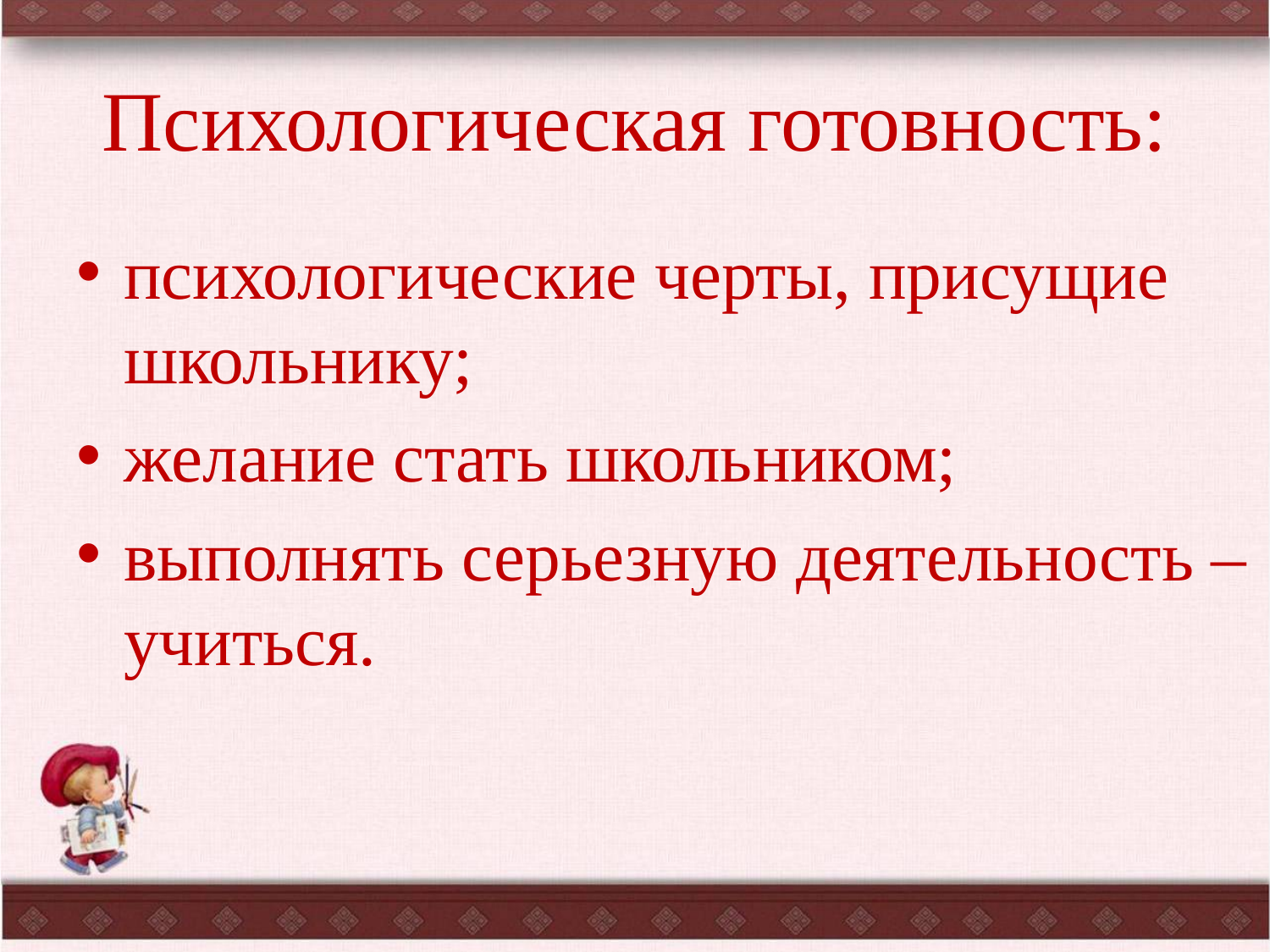

# Психологическая готовность:
психологические черты, присущие школьнику;
желание стать школьником;
выполнять серьезную деятельность – учиться.